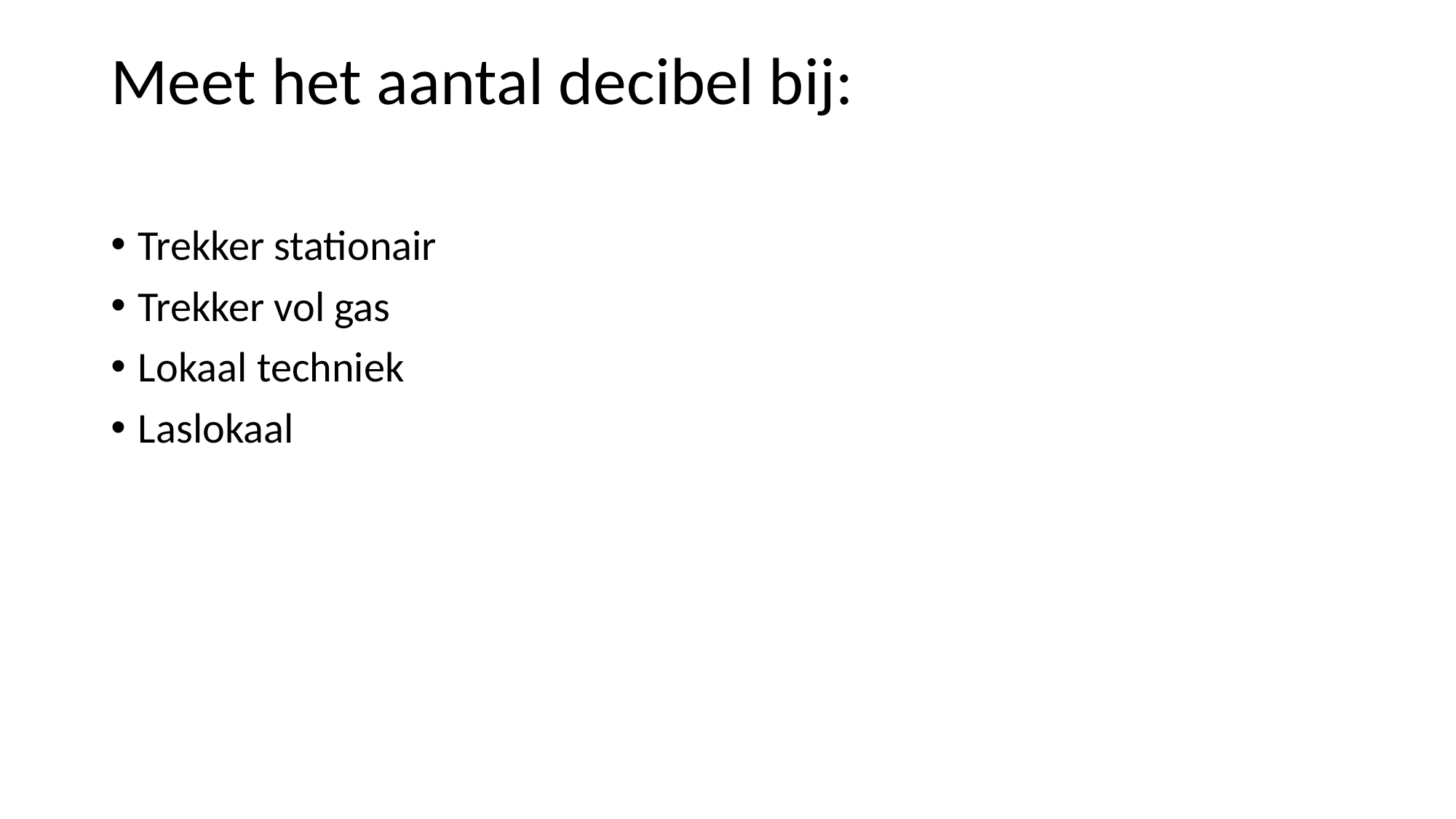

# Meet het aantal decibel bij:
Trekker stationair
Trekker vol gas
Lokaal techniek
Laslokaal